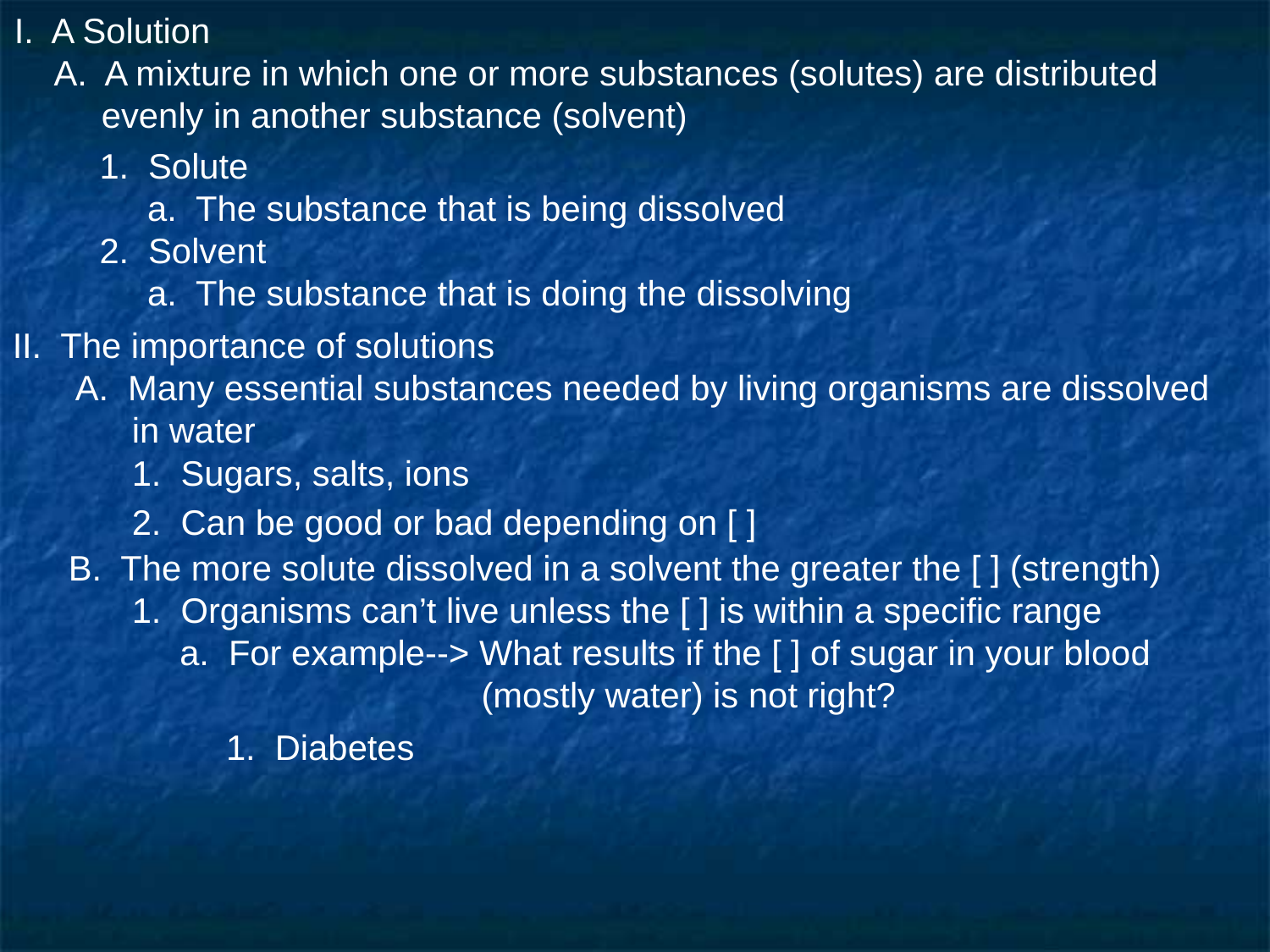

I.  A Solution
	A.  A mixture in which one or more substances (solutes) are distributed 		evenly in another substance (solvent)
	1.  Solute
		a.  The substance that is being dissolved
	2.  Solvent
		a.  The substance that is doing the dissolving
II.  The importance of solutions
	A.  Many essential substances needed by living organisms are dissolved 		in water
		1.  Sugars, salts, ions
		2.  Can be good or bad depending on [ ]
	B.  The more solute dissolved in a solvent the greater the [ ] (strength)
	1.  Organisms can’t live unless the [ ] is within a specific range
		a.  For example--> What results if the [ ] of sugar in your blood 				(mostly water) is not right?
	1.  Diabetes